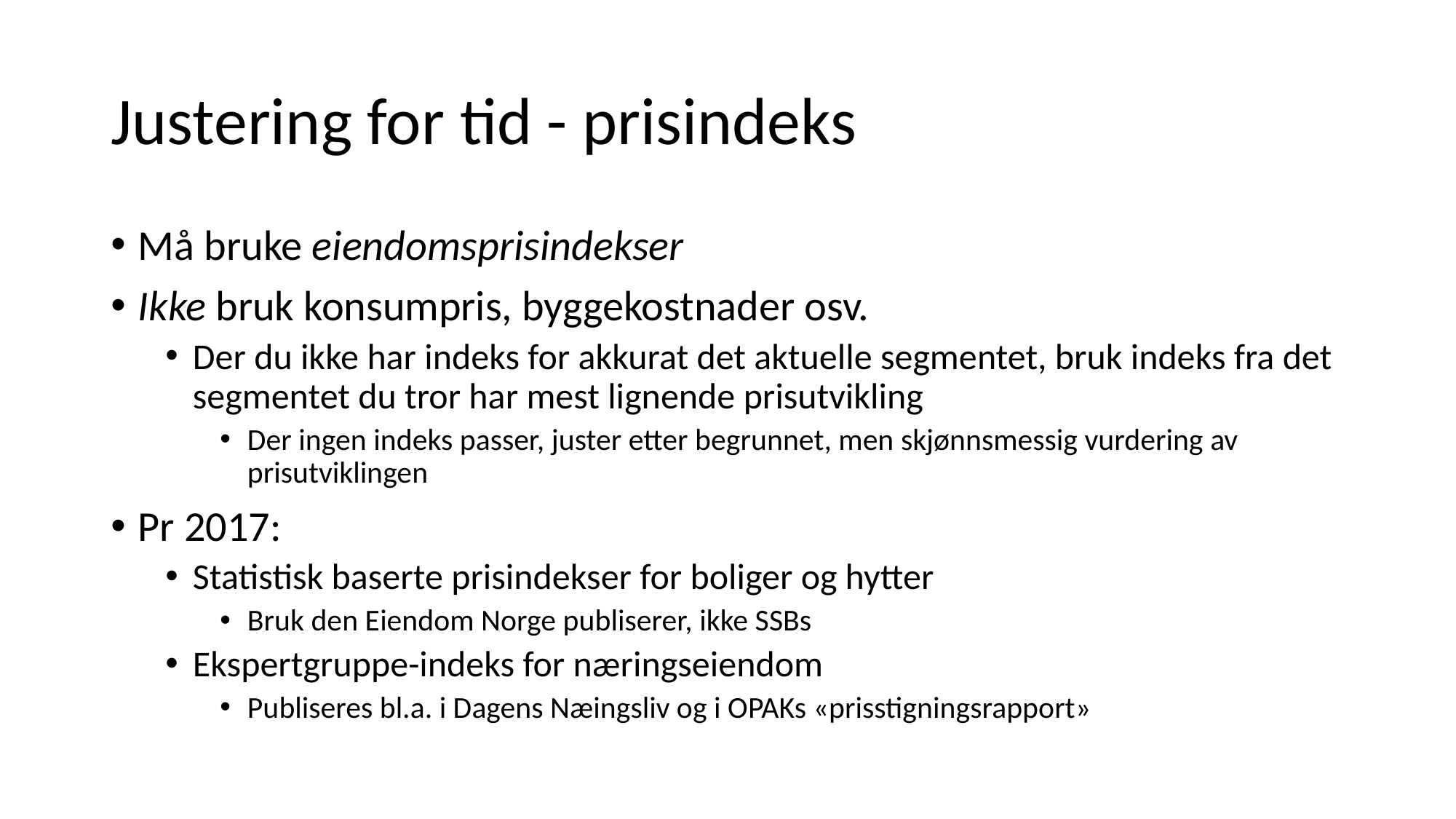

# Justering for tid - prisindeks
Må bruke eiendomsprisindekser
Ikke bruk konsumpris, byggekostnader osv.
Der du ikke har indeks for akkurat det aktuelle segmentet, bruk indeks fra det segmentet du tror har mest lignende prisutvikling
Der ingen indeks passer, juster etter begrunnet, men skjønnsmessig vurdering av prisutviklingen
Pr 2017:
Statistisk baserte prisindekser for boliger og hytter
Bruk den Eiendom Norge publiserer, ikke SSBs
Ekspertgruppe-indeks for næringseiendom
Publiseres bl.a. i Dagens Næingsliv og i OPAKs «prisstigningsrapport»